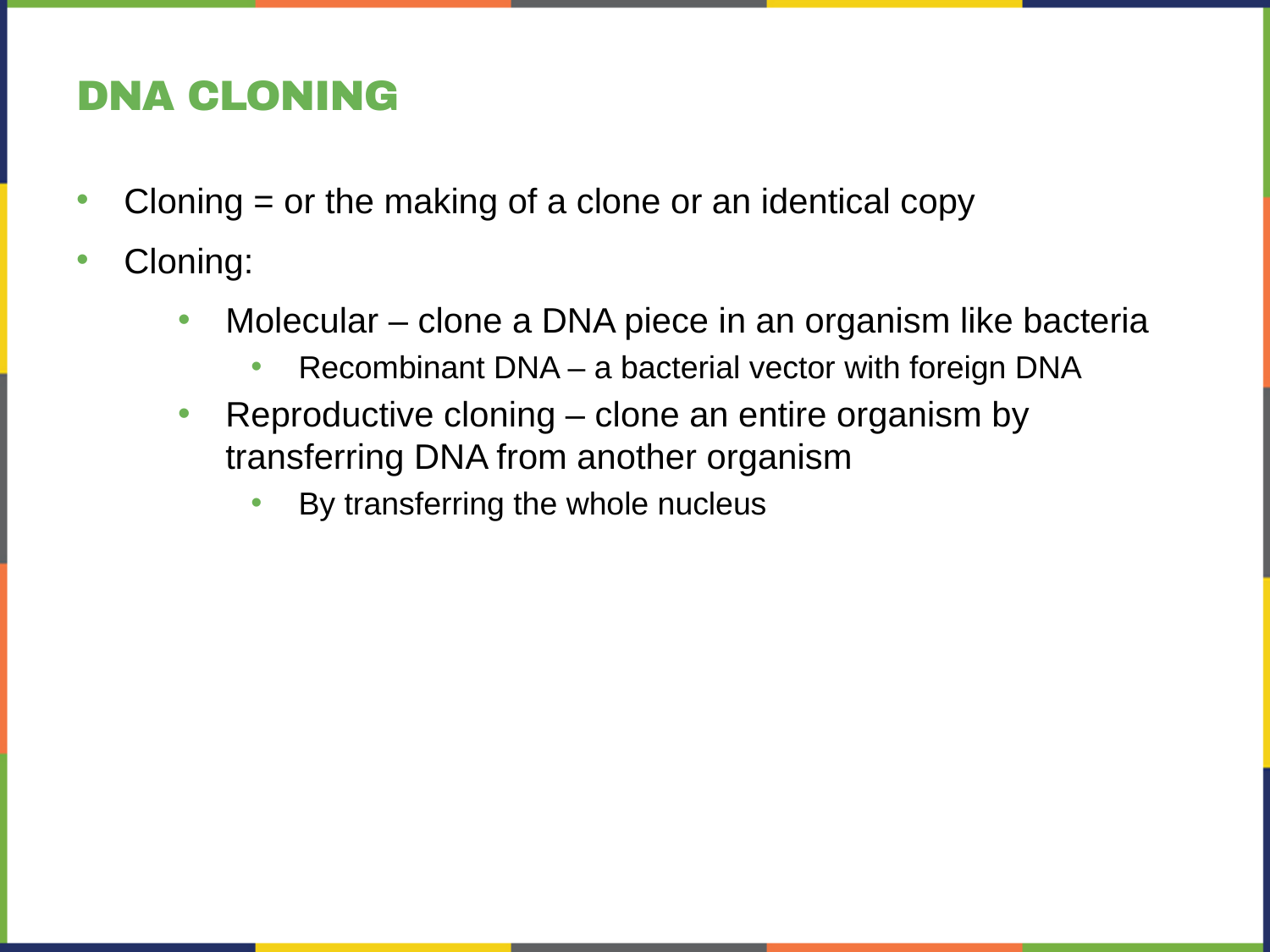

# Dna cloning
Cloning = or the making of a clone or an identical copy
Cloning:
Molecular – clone a DNA piece in an organism like bacteria
Recombinant DNA – a bacterial vector with foreign DNA
Reproductive cloning – clone an entire organism by transferring DNA from another organism
By transferring the whole nucleus